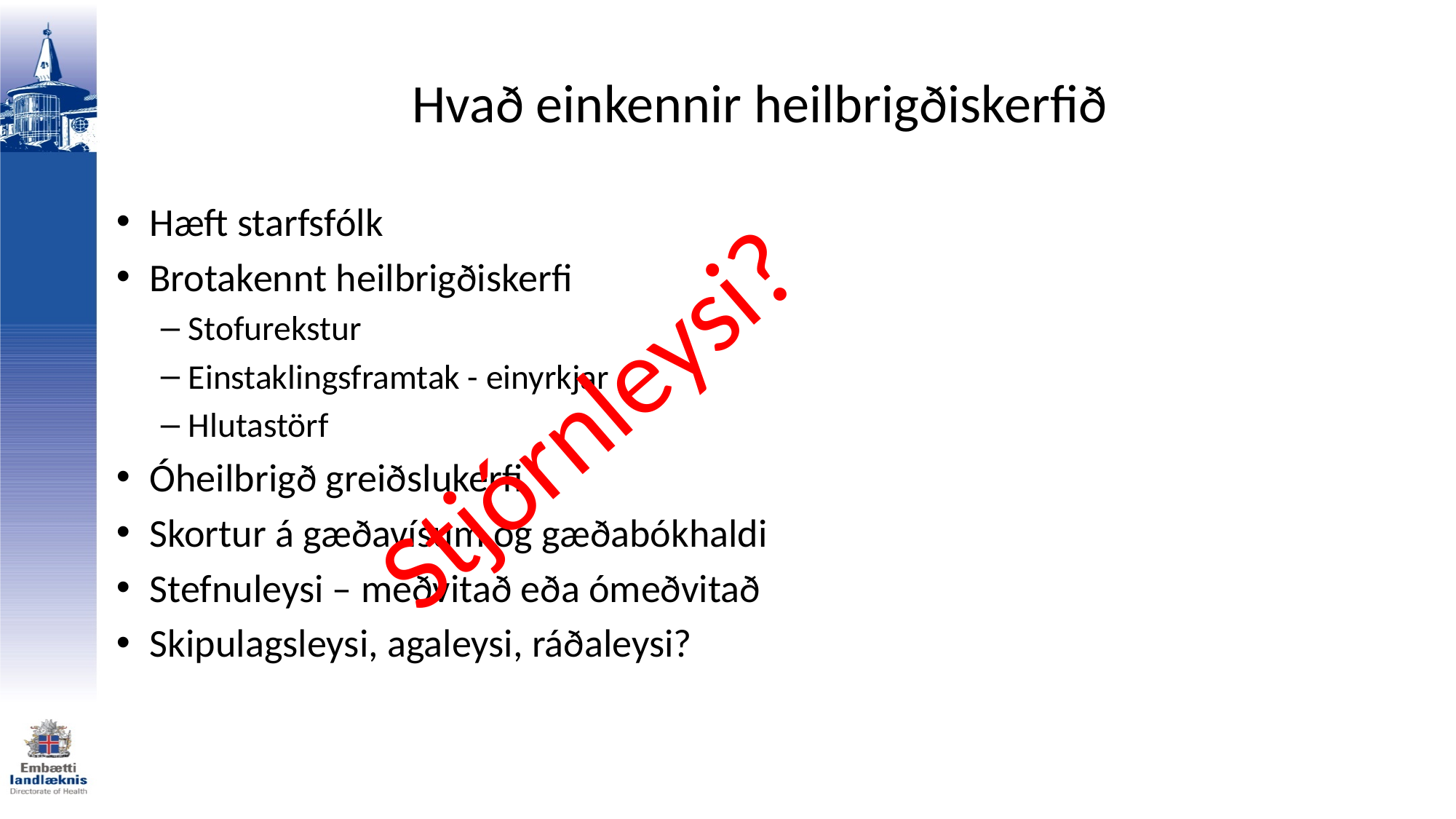

# Hvað einkennir heilbrigðiskerfið
Hæft starfsfólk
Brotakennt heilbrigðiskerfi
Stofurekstur
Einstaklingsframtak - einyrkjar
Hlutastörf
Óheilbrigð greiðslukerfi
Skortur á gæðavísum og gæðabókhaldi
Stefnuleysi – meðvitað eða ómeðvitað
Skipulagsleysi, agaleysi, ráðaleysi?

Stjórnleysi?